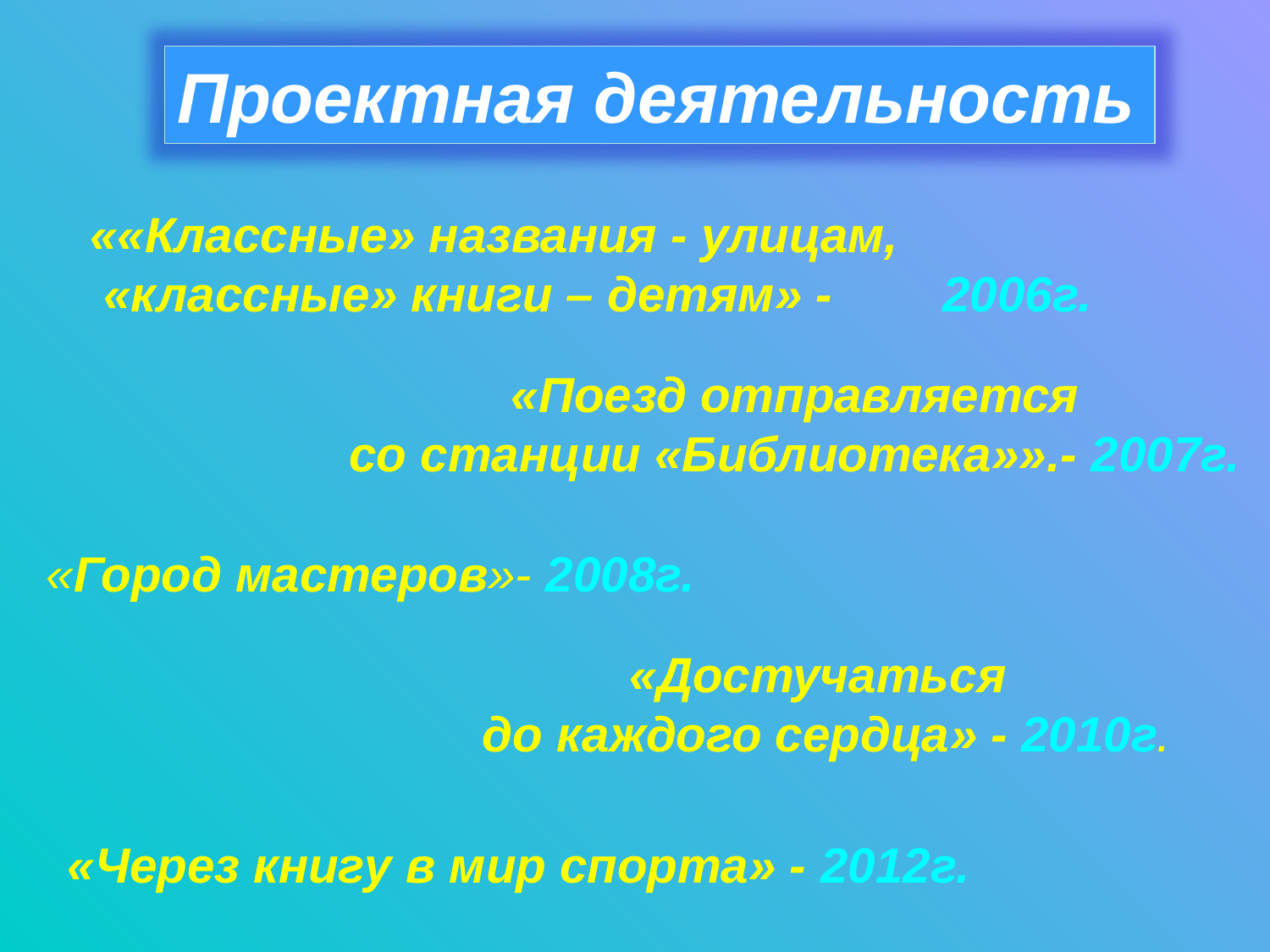

Проектная деятельность
««Классные» названия - улицам,
 «классные» книги – детям» -        2006г.
«Поезд отправляется
со станции «Библиотека»».- 2007г.
 «Город мастеров»- 2008г.
«Достучаться
до каждого сердца» - 2010г.
«Через книгу в мир спорта» - 2012г.